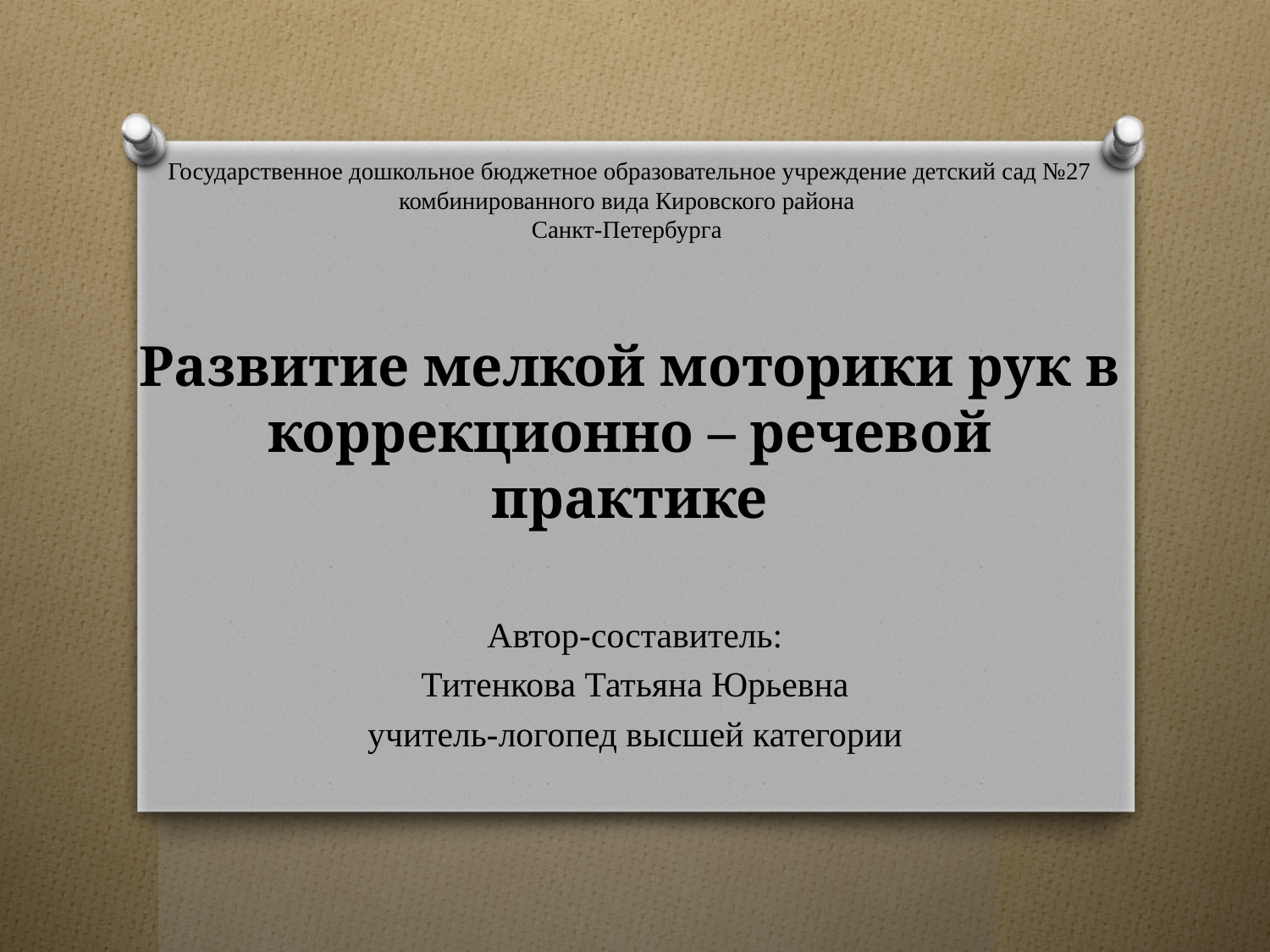

# Государственное дошкольное бюджетное образовательное учреждение детский сад №27 комбинированного вида Кировского района Санкт-Петербурга Развитие мелкой моторики рук в коррекционно – речевой практике
Автор-составитель:
Титенкова Татьяна Юрьевна
учитель-логопед высшей категории